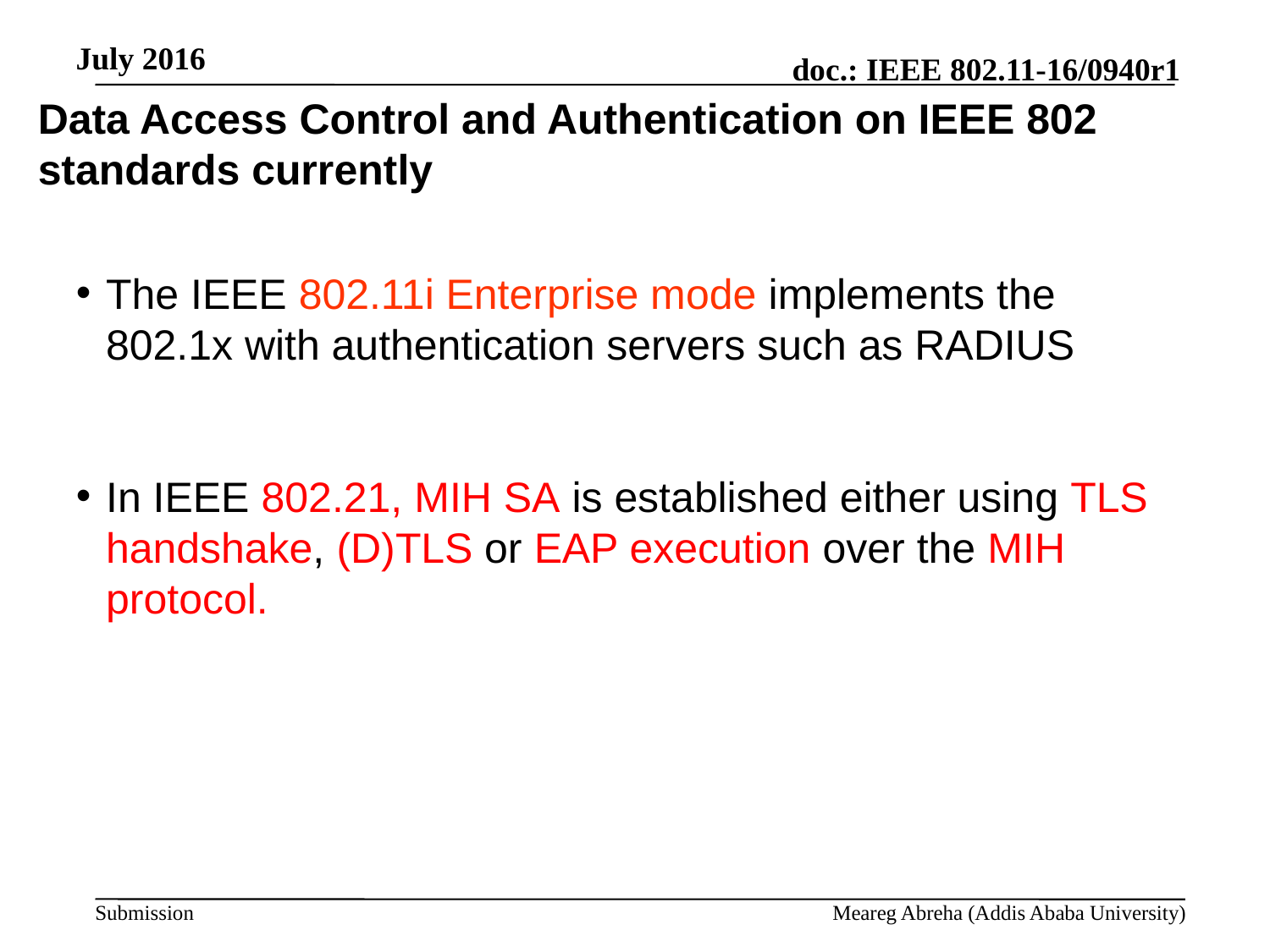

July 2016

Data Access Control and Authentication on IEEE 802 standards currently
The IEEE 802.11i Enterprise mode implements the 802.1x with authentication servers such as RADIUS

In IEEE 802.21, MIH SA is established either using TLS handshake, (D)TLS or EAP execution over the MIH protocol.

Meareg Abreha (Addis Ababa University)